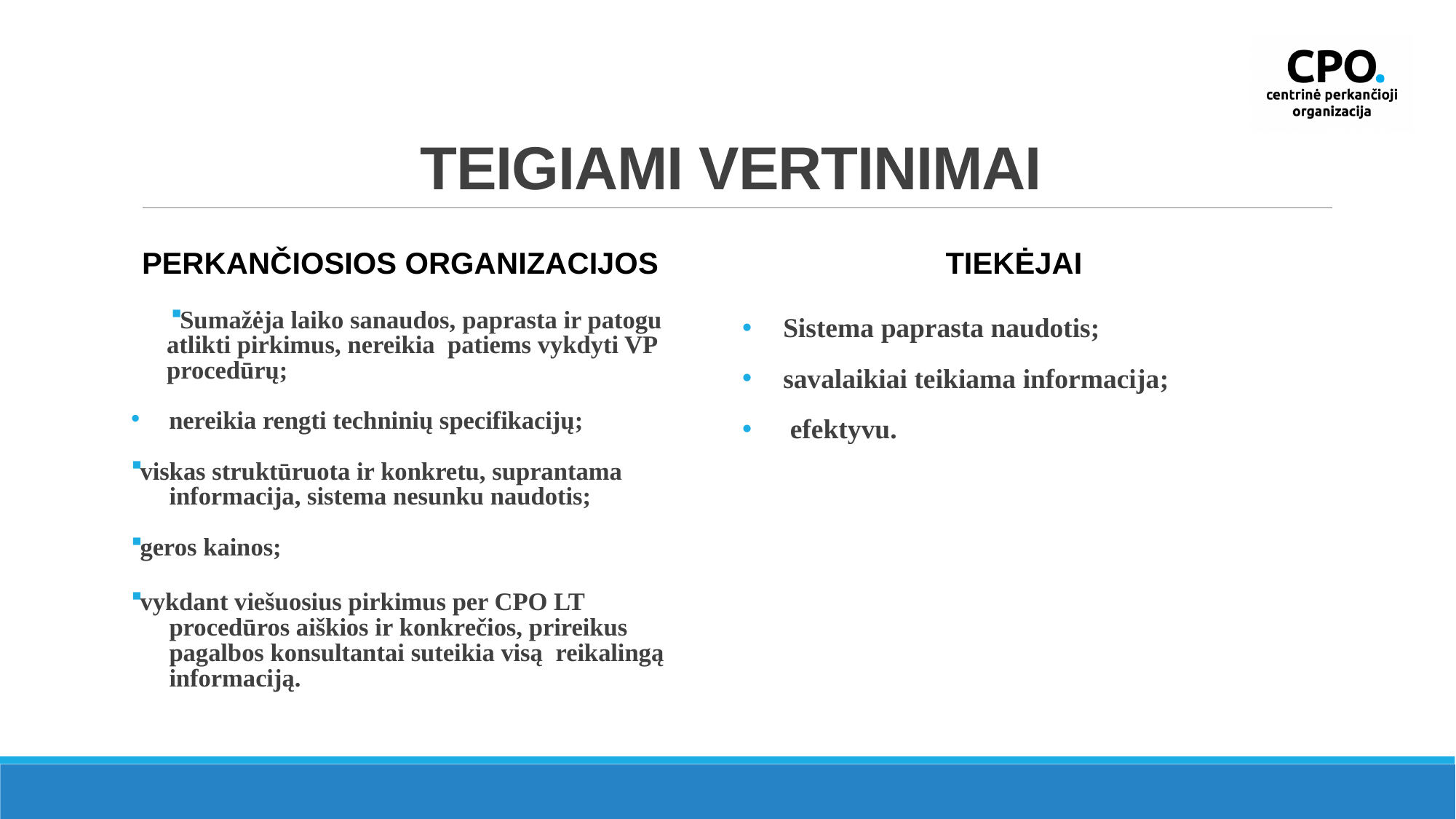

# Teigiami vertinimai
Perkančiosios organizacijos
                       Tiekėjai
Sumažėja laiko sanaudos, paprasta ir patogu
     atlikti pirkimus, nereikia  patiems vykdyti VP
     procedūrų;

nereikia rengti techninių specifikacijų;

viskas struktūruota ir konkretu, suprantama
      informacija, sistema nesunku naudotis;

geros kainos;

vykdant viešuosius pirkimus per CPO LT
      procedūros aiškios ir konkrečios, prireikus
      pagalbos konsultantai suteikia visą  reikalingą
      informaciją.

Sistema paprasta naudotis;
savalaikiai teikiama informacija;
 efektyvu.